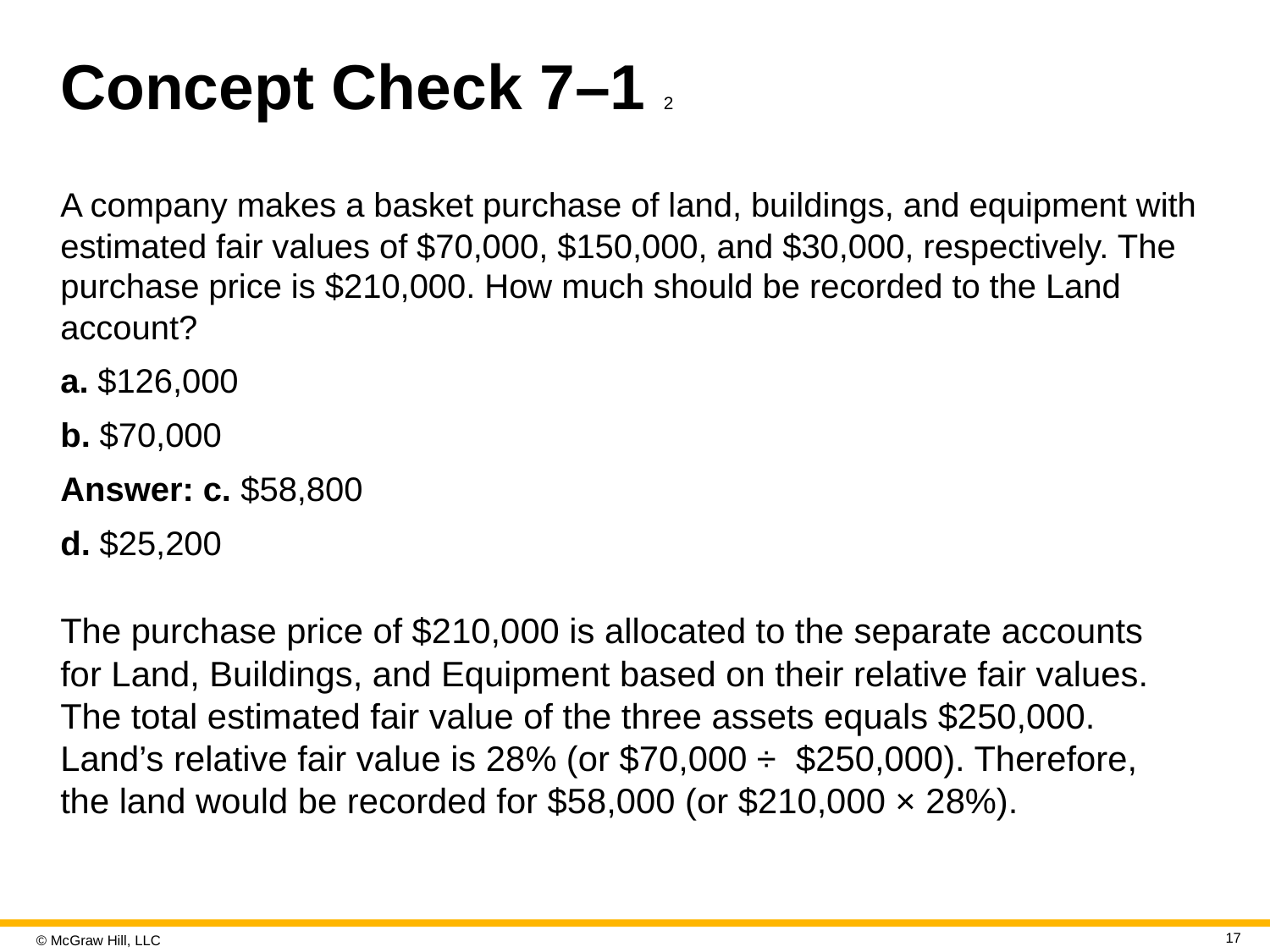

# Concept Check 7–1 2
A company makes a basket purchase of land, buildings, and equipment with estimated fair values of $70,000, $150,000, and $30,000, respectively. The purchase price is $210,000. How much should be recorded to the Land account?
a. $126,000
b. $70,000
Answer: c. $58,800
d. $25,200
The purchase price of $210,000 is allocated to the separate accounts for Land, Buildings, and Equipment based on their relative fair values. The total estimated fair value of the three assets equals $250,000. Land’s relative fair value is 28% (or $70,000 ÷  $250,000). Therefore, the land would be recorded for $58,000 (or $210,000 × 28%).
17